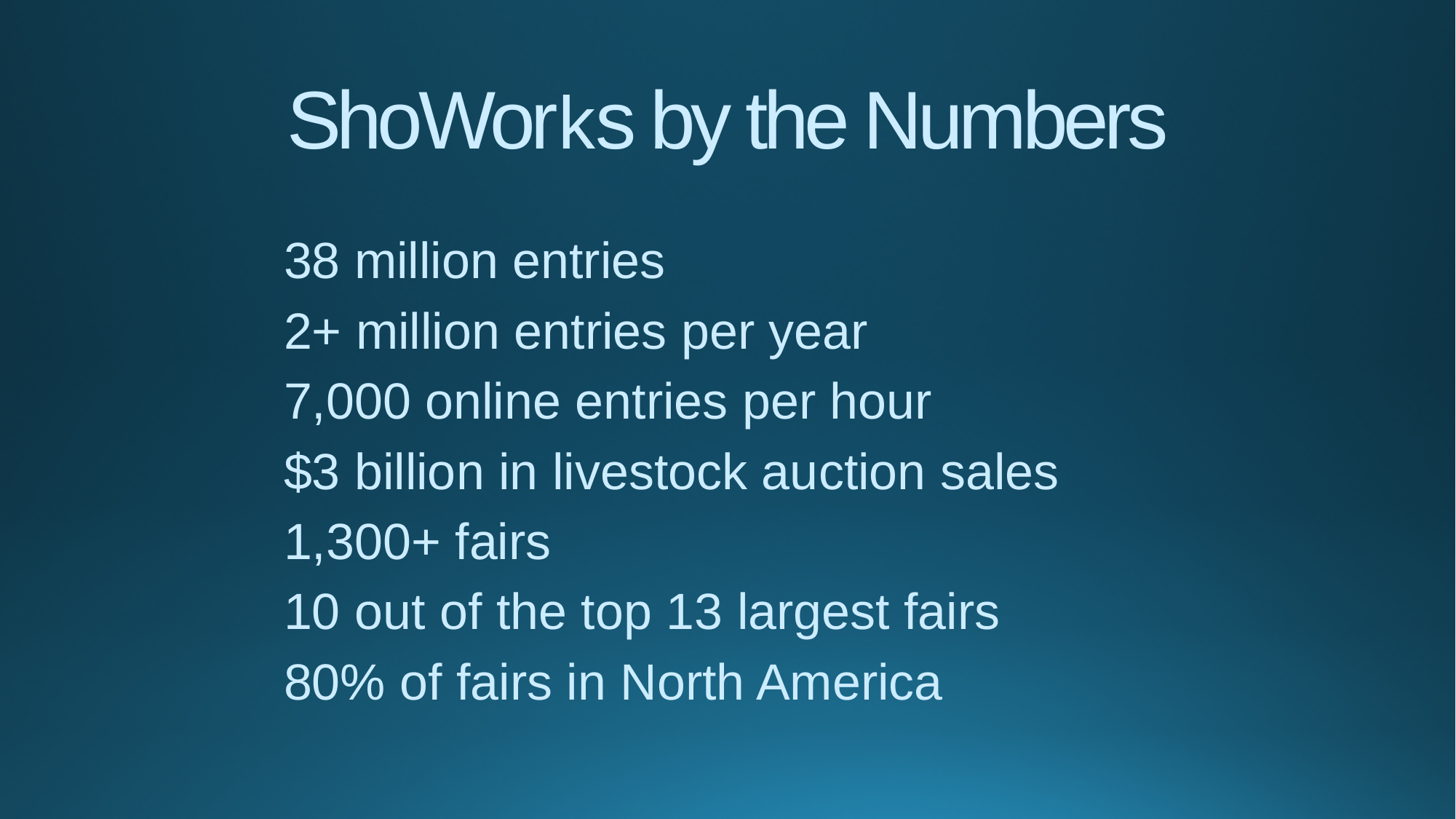

ShoWorks by the Numbers
38 million entries
2+ million entries per year
7,000 online entries per hour
$3 billion in livestock auction sales
1,300+ fairs
10 out of the top 13 largest fairs
80% of fairs in North America